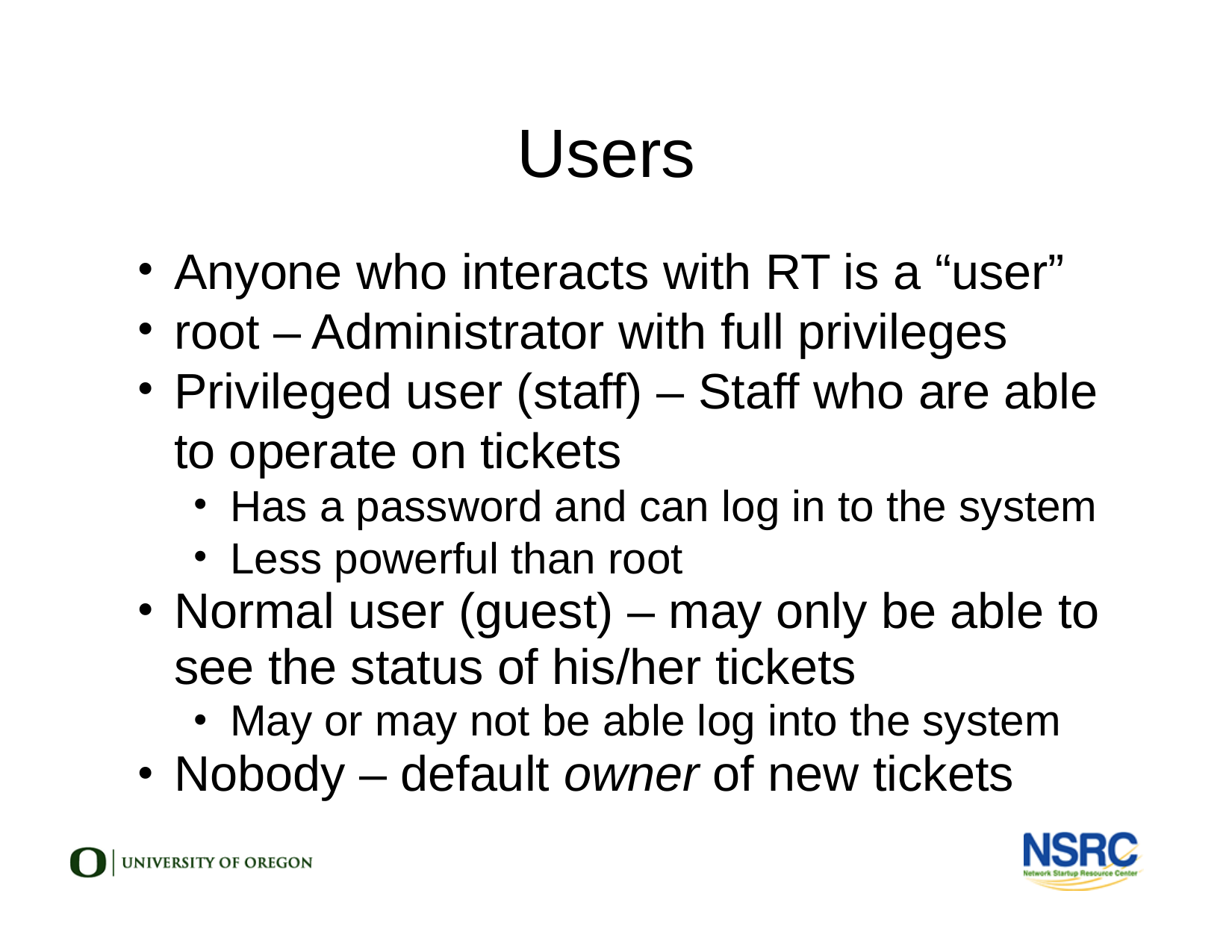

Users
Anyone who interacts with RT is a “user”
root – Administrator with full privileges
Privileged user (staff) – Staff who are able to operate on tickets
Has a password and can log in to the system
Less powerful than root
Normal user (guest) – may only be able to see the status of his/her tickets
May or may not be able log into the system
Nobody – default owner of new tickets